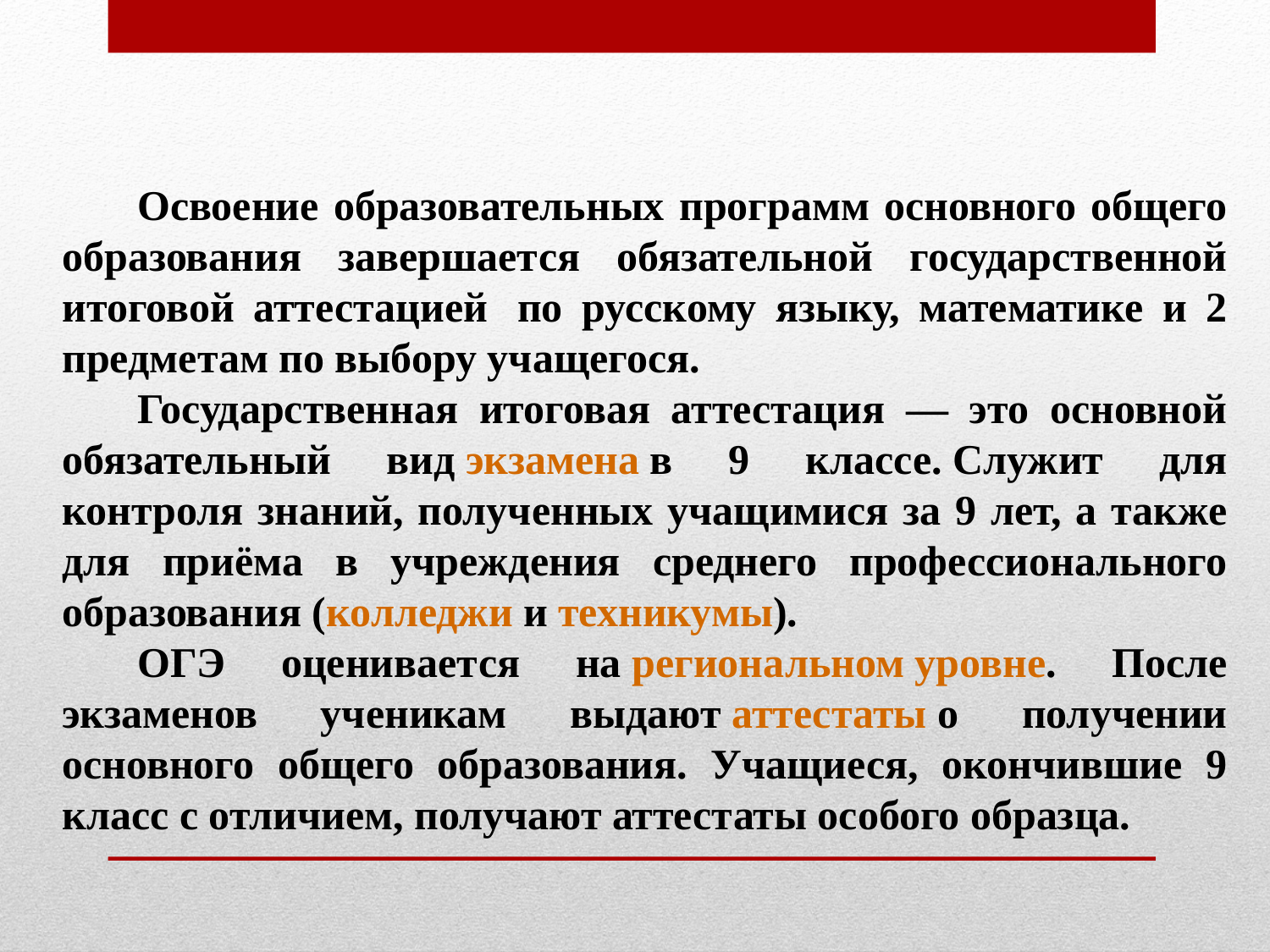

Освоение образовательных программ основного общего образования завершается обязательной государственной итоговой аттестацией  по русскому языку, математике и 2 предметам по выбору учащегося.
Государственная итоговая аттестация  — это основной обязательный вид экзамена в 9 классе. Служит для контроля знаний, полученных учащимися за 9 лет, а также для приёма в учреждения среднего профессионального образования (колледжи и техникумы).
ОГЭ оценивается на региональном уровне. После экзаменов ученикам выдают аттестаты о получении основного общего образования. Учащиеся, окончившие 9 класс с отличием, получают аттестаты особого образца.